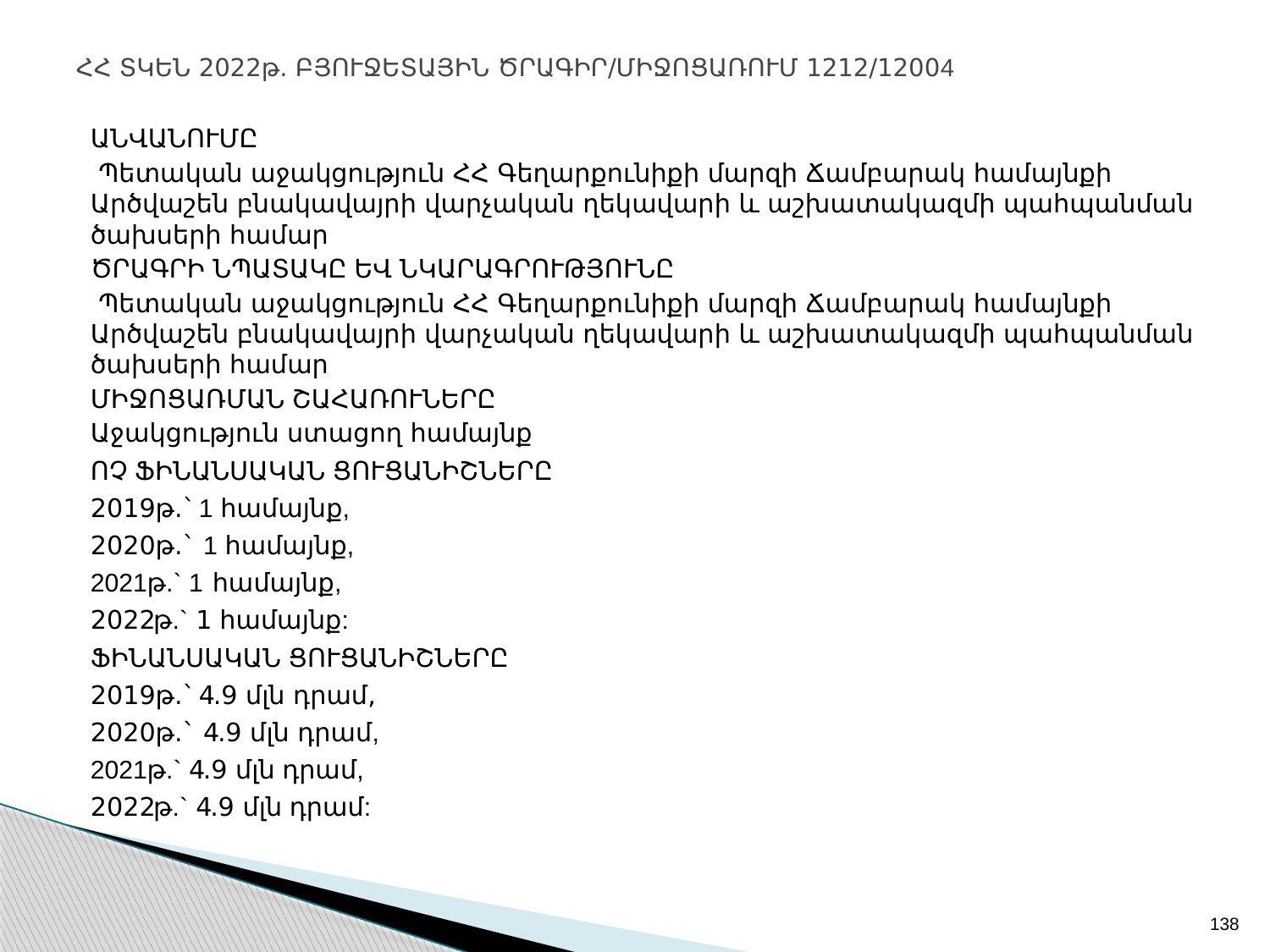

# ՀՀ ՏԿԵՆ 2022թ. ԲՅՈՒՋԵՏԱՅԻՆ ԾՐԱԳԻՐ/ՄԻՋՈՑԱՌՈՒՄ 1212/12004
ԱՆՎԱՆՈՒՄԸ
 Պետական աջակցություն ՀՀ Գեղարքունիքի մարզի Ճամբարակ համայնքի Արծվաշեն բնակավայրի վարչական ղեկավարի և աշխատակազմի պահպանման ծախսերի համար
ԾՐԱԳՐԻ ՆՊԱՏԱԿԸ ԵՎ ՆԿԱՐԱԳՐՈՒԹՅՈՒՆԸ
 Պետական աջակցություն ՀՀ Գեղարքունիքի մարզի Ճամբարակ համայնքի Արծվաշեն բնակավայրի վարչական ղեկավարի և աշխատակազմի պահպանման ծախսերի համար
ՄԻՋՈՑԱՌՄԱՆ ՇԱՀԱՌՈՒՆԵՐԸ
Աջակցություն ստացող համայնք
ՈՉ ՖԻՆԱՆՍԱԿԱՆ ՑՈՒՑԱՆԻՇՆԵՐԸ
2019թ.` 1 համայնք,
2020թ.` 1 համայնք,
2021թ.` 1 համայնք,
2022թ.` 1 համայնք:
ՖԻՆԱՆՍԱԿԱՆ ՑՈՒՑԱՆԻՇՆԵՐԸ
2019թ.` 4.9 մլն դրամ,
2020թ.` 4.9 մլն դրամ,
2021թ.` 4.9 մլն դրամ,
2022թ.` 4.9 մլն դրամ:
138